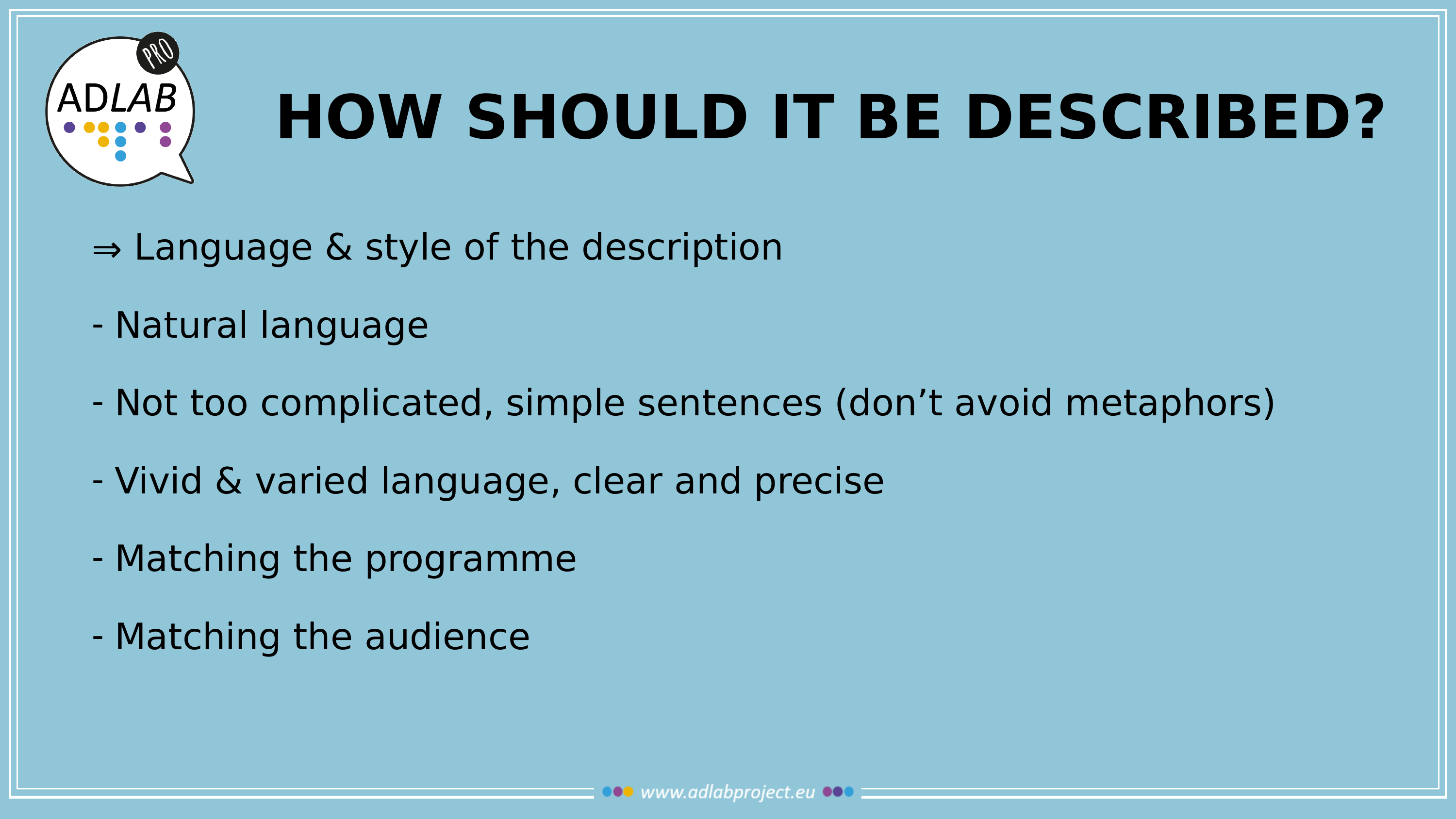

# HOW SHOULD IT BE DESCRIBED?
 Language & style of the description
Natural language
Not too complicated, simple sentences (don’t avoid metaphors)
Vivid & varied language, clear and precise
Matching the programme
Matching the audience